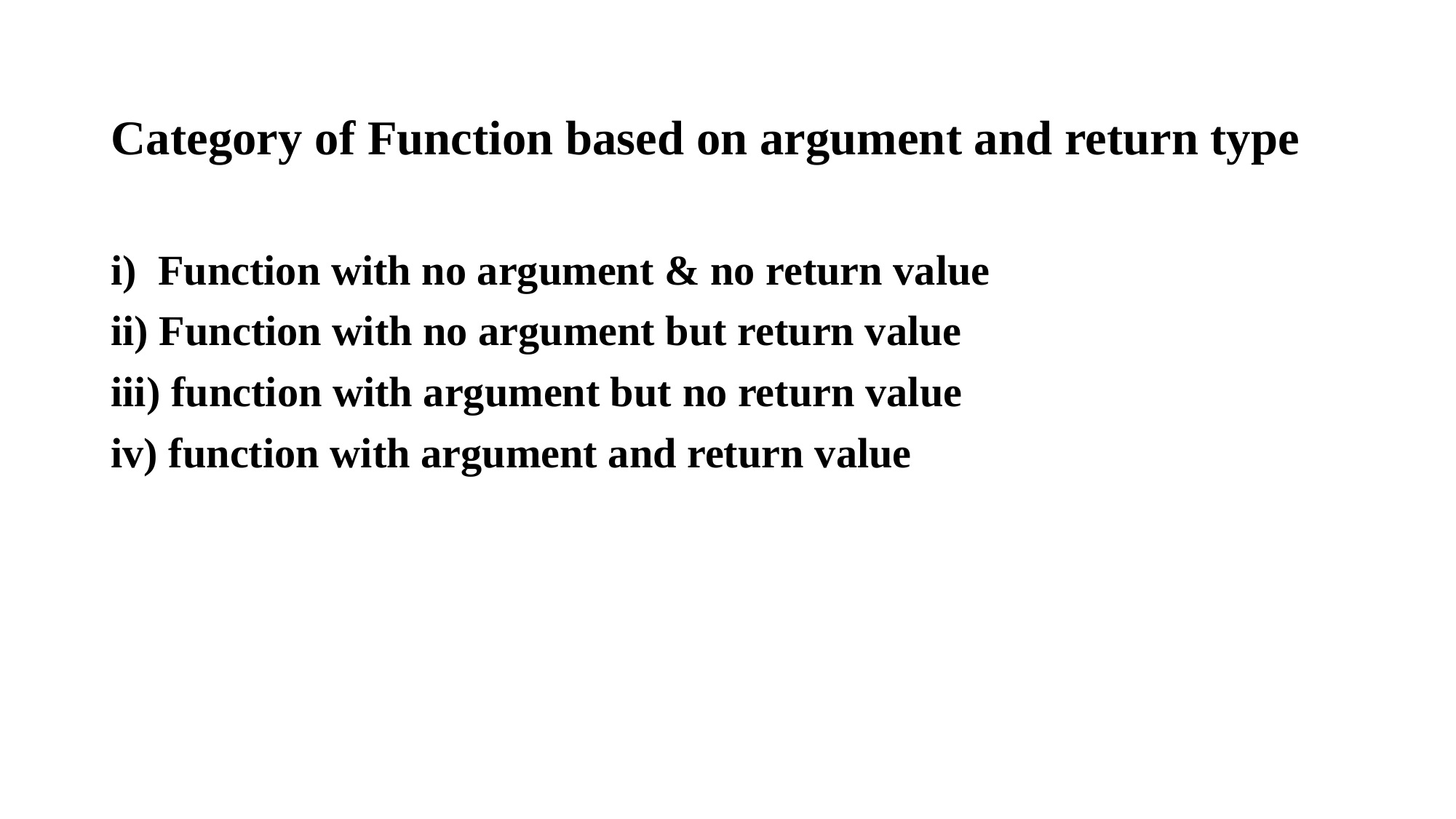

Category of Function based on argument and return type

i)  Function with no argument & no return value
ii) Function with no argument but return value
iii) function with argument but no return value
iv) function with argument and return value